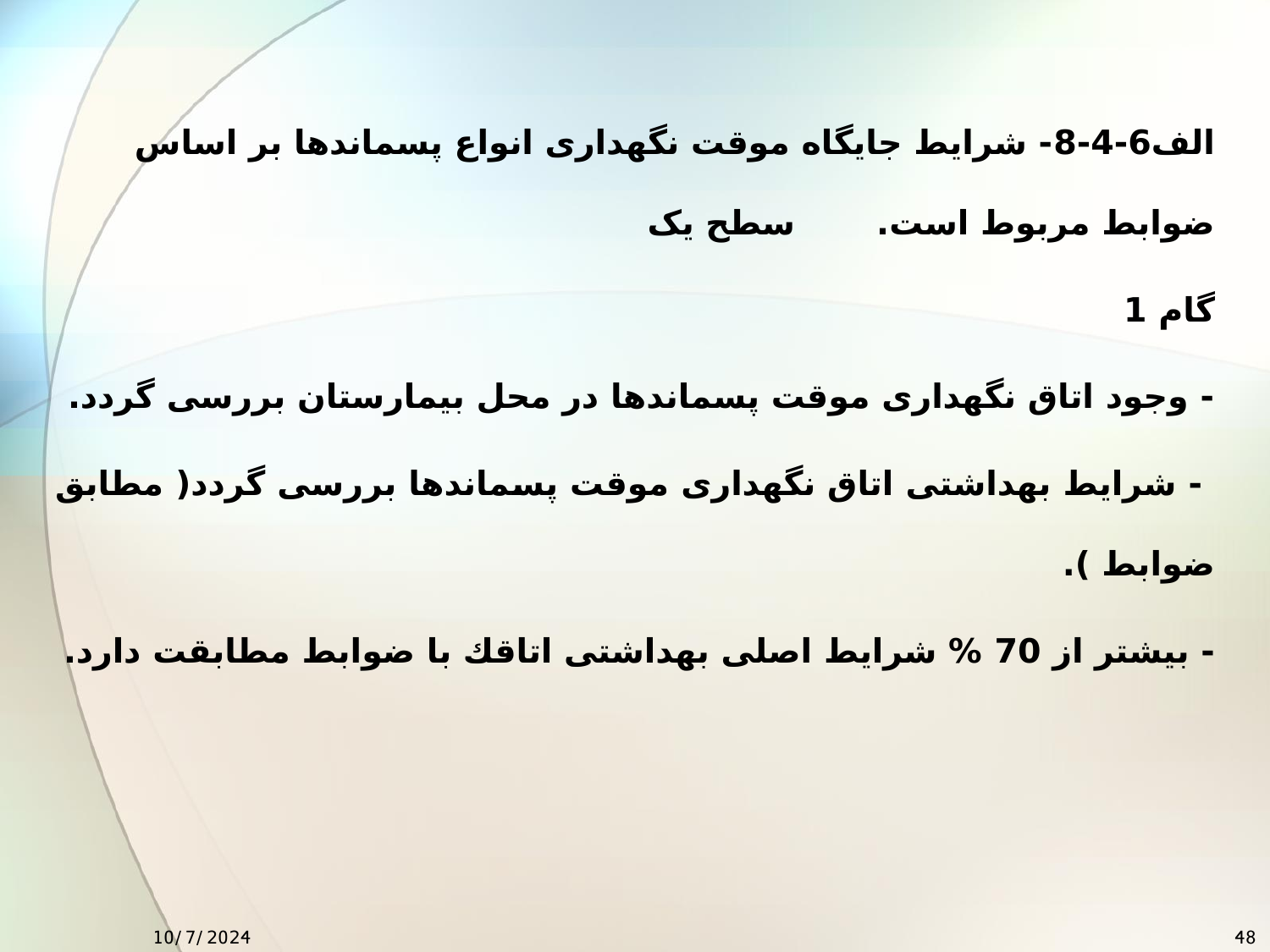

الف6-4-8- شرایط جایگاه موقت نگهداری انواع پسماندها بر اساس ضوابط مربوط است.       سطح یک
گام 1
- وجود اتاق نگهداری موقت پسماندها در محل بیمارستان بررسی گردد.
 - شرایط بهداشتی اتاق نگهداری موقت پسماندها بررسی گردد( مطابق ضوابط ).
- بیشتر از 70 % شرایط اصلی بهداشتی اتاقك با ضوابط مطابقت دارد.
10/7/2024
48